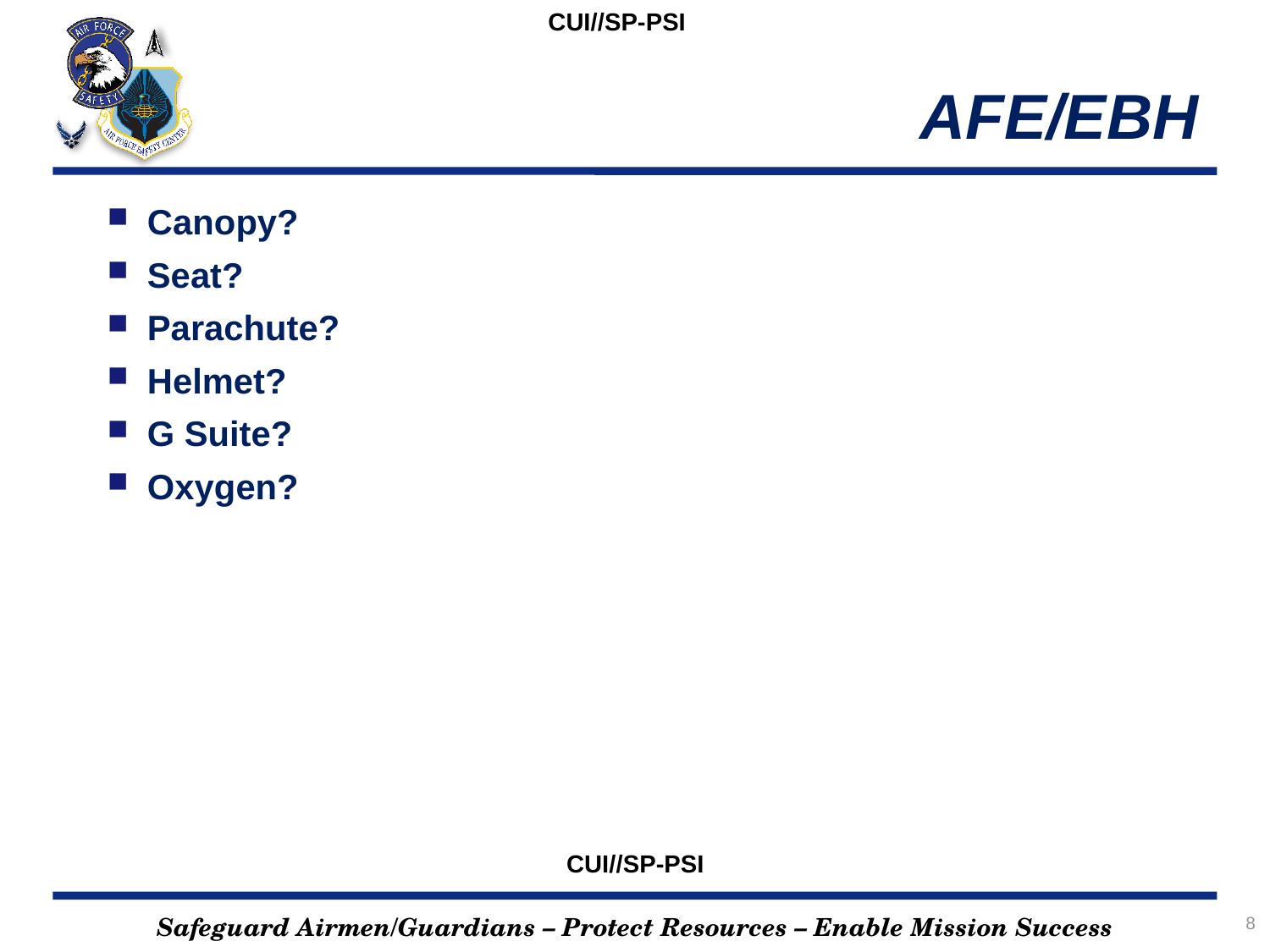

CUI//SP-PSI
# AFE/EBH
Canopy?
Seat?
Parachute?
Helmet?
G Suite?
Oxygen?
CUI//SP-PSI
8